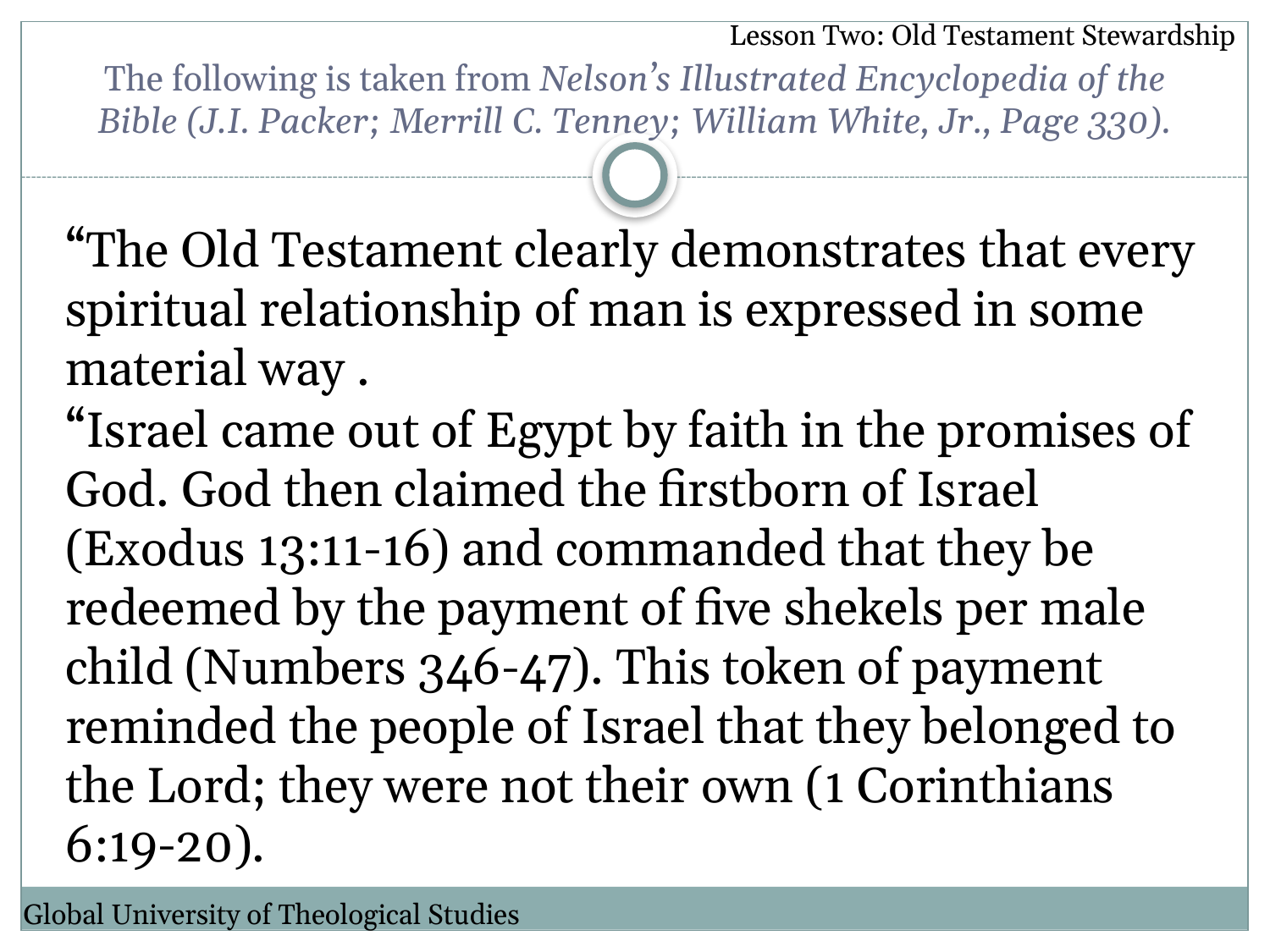

Lesson Two: Old Testament Stewardship
The following is taken from Nelson’s Illustrated Encyclopedia of the Bible (J.I. Packer; Merrill C. Tenney; William White, Jr., Page 330).
“The Old Testament clearly demonstrates that every spiritual relationship of man is expressed in some material way .
“Israel came out of Egypt by faith in the promises of God. God then claimed the firstborn of Israel (Exodus 13:11-16) and commanded that they be redeemed by the payment of five shekels per male child (Numbers 346-47). This token of payment reminded the people of Israel that they belonged to the Lord; they were not their own (1 Corinthians 6:19-20).
Global University of Theological Studies